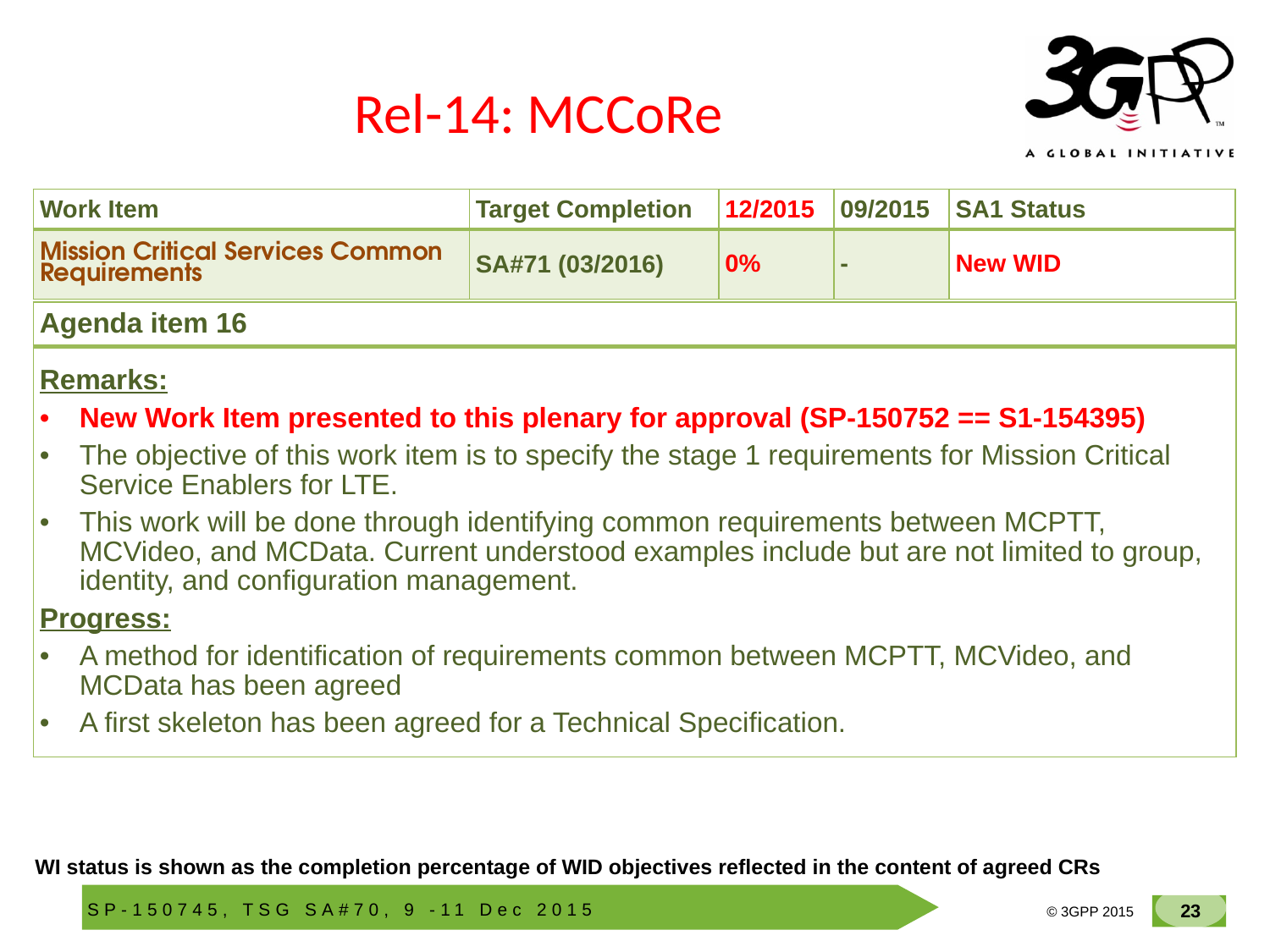

# Rel-14: MCCoRe
| Work Item | Target Completion | 12/2015 | 09/2015 | SA1 Status |
| --- | --- | --- | --- | --- |
| Mission Critical Services Common Requirements | SA#71 (03/2016) | 0% | - | New WID |
| Agenda item 16 |
| --- |
|  |
| Remarks: New Work Item presented to this plenary for approval (SP-150752 == S1-154395) The objective of this work item is to specify the stage 1 requirements for Mission Critical Service Enablers for LTE. This work will be done through identifying common requirements between MCPTT, MCVideo, and MCData. Current understood examples include but are not limited to group, identity, and configuration management. Progress: A method for identification of requirements common between MCPTT, MCVideo, and MCData has been agreed A first skeleton has been agreed for a Technical Specification. |
WI status is shown as the completion percentage of WID objectives reflected in the content of agreed CRs